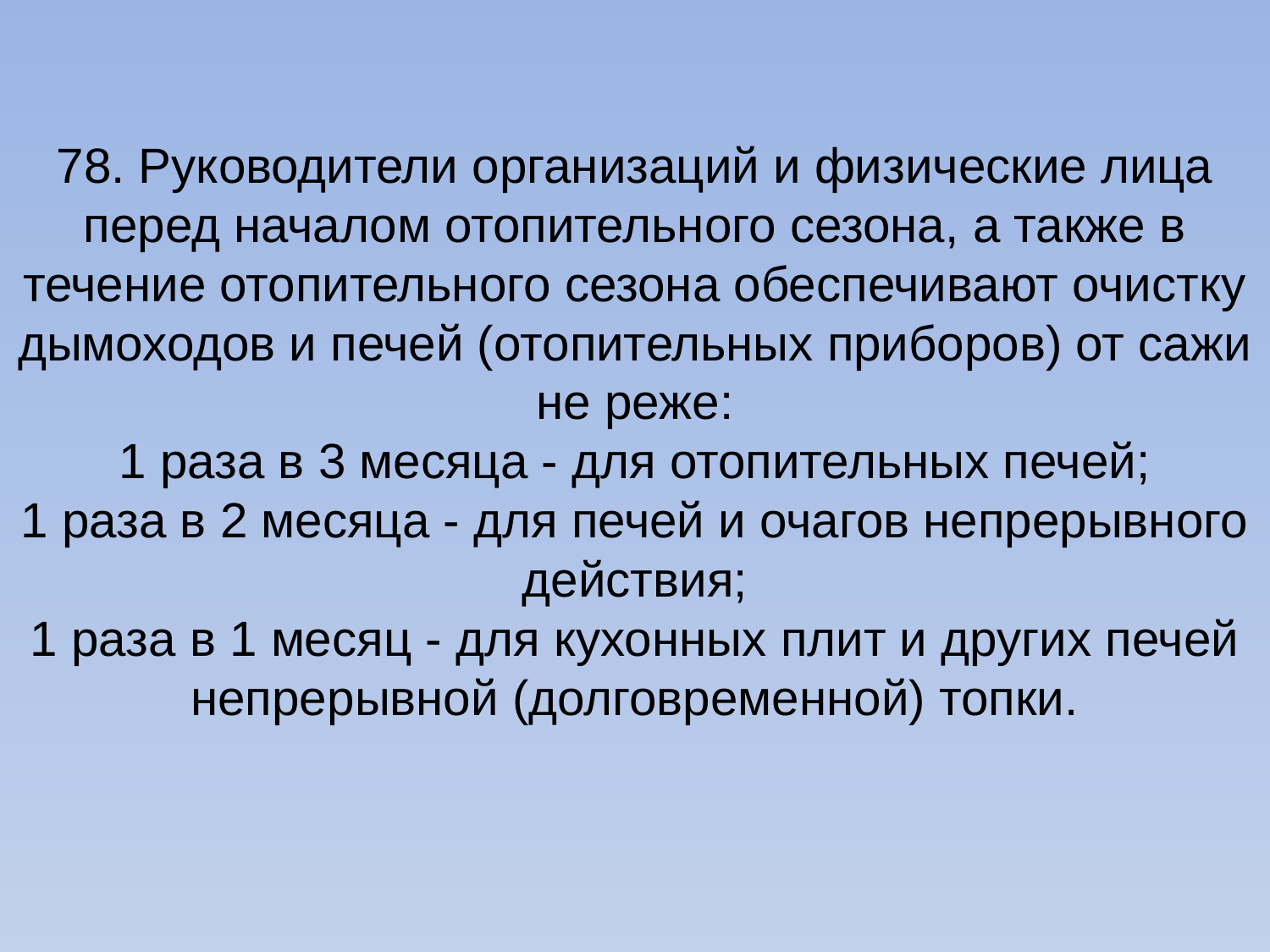

# 78. Руководители организаций и физические лица перед началом отопительного сезона, а также в течение отопительного сезона обеспечивают очистку дымоходов и печей (отопительных приборов) от сажи не реже: 1 раза в 3 месяца - для отопительных печей; 1 раза в 2 месяца - для печей и очагов непрерывного действия; 1 раза в 1 месяц - для кухонных плит и других печей непрерывной (долговременной) топки.